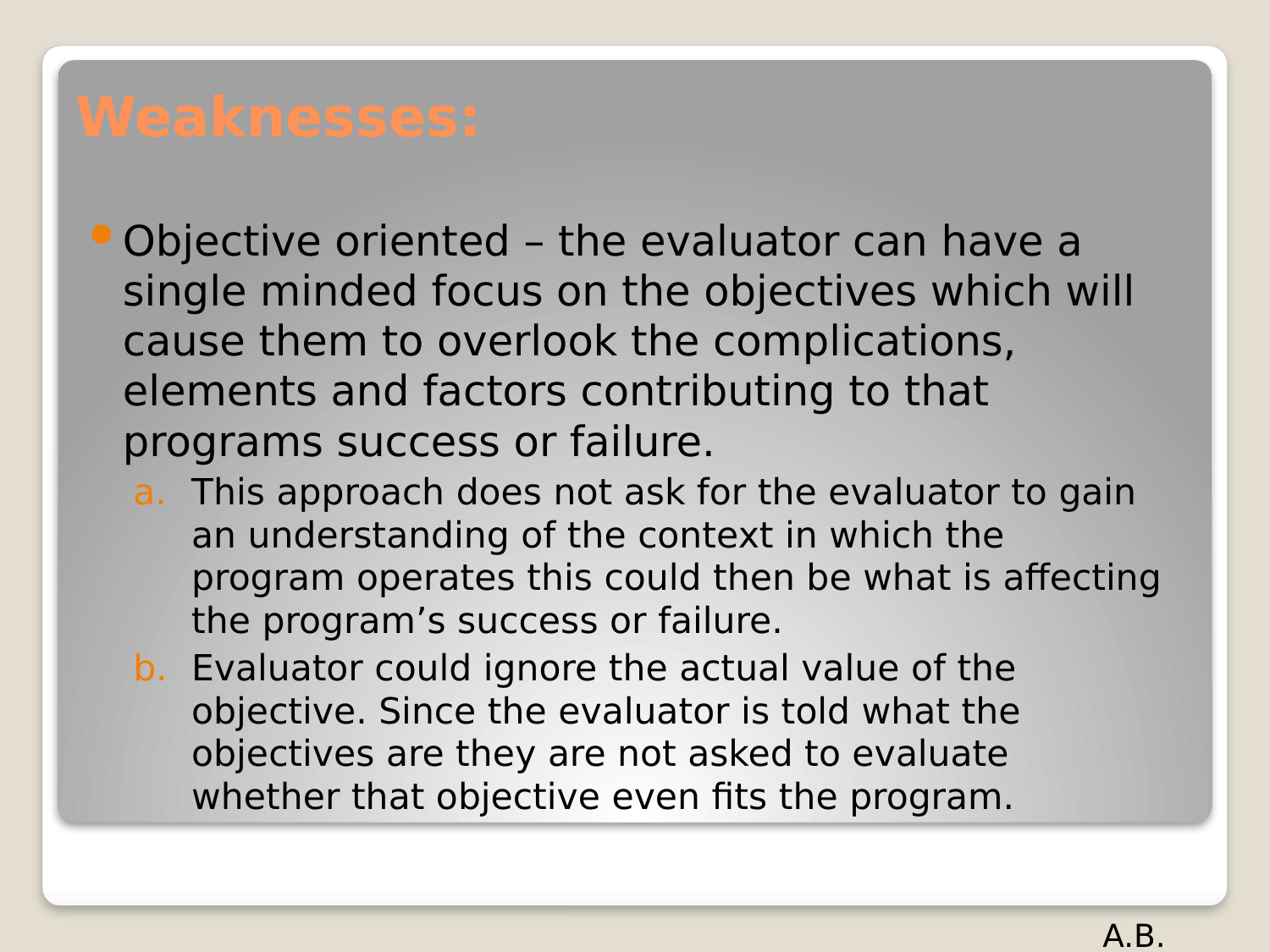

# Weaknesses:
Objective oriented – the evaluator can have a single minded focus on the objectives which will cause them to overlook the complications, elements and factors contributing to that programs success or failure.
This approach does not ask for the evaluator to gain an understanding of the context in which the program operates this could then be what is affecting the program’s success or failure.
Evaluator could ignore the actual value of the objective. Since the evaluator is told what the objectives are they are not asked to evaluate whether that objective even fits the program.

A.B.